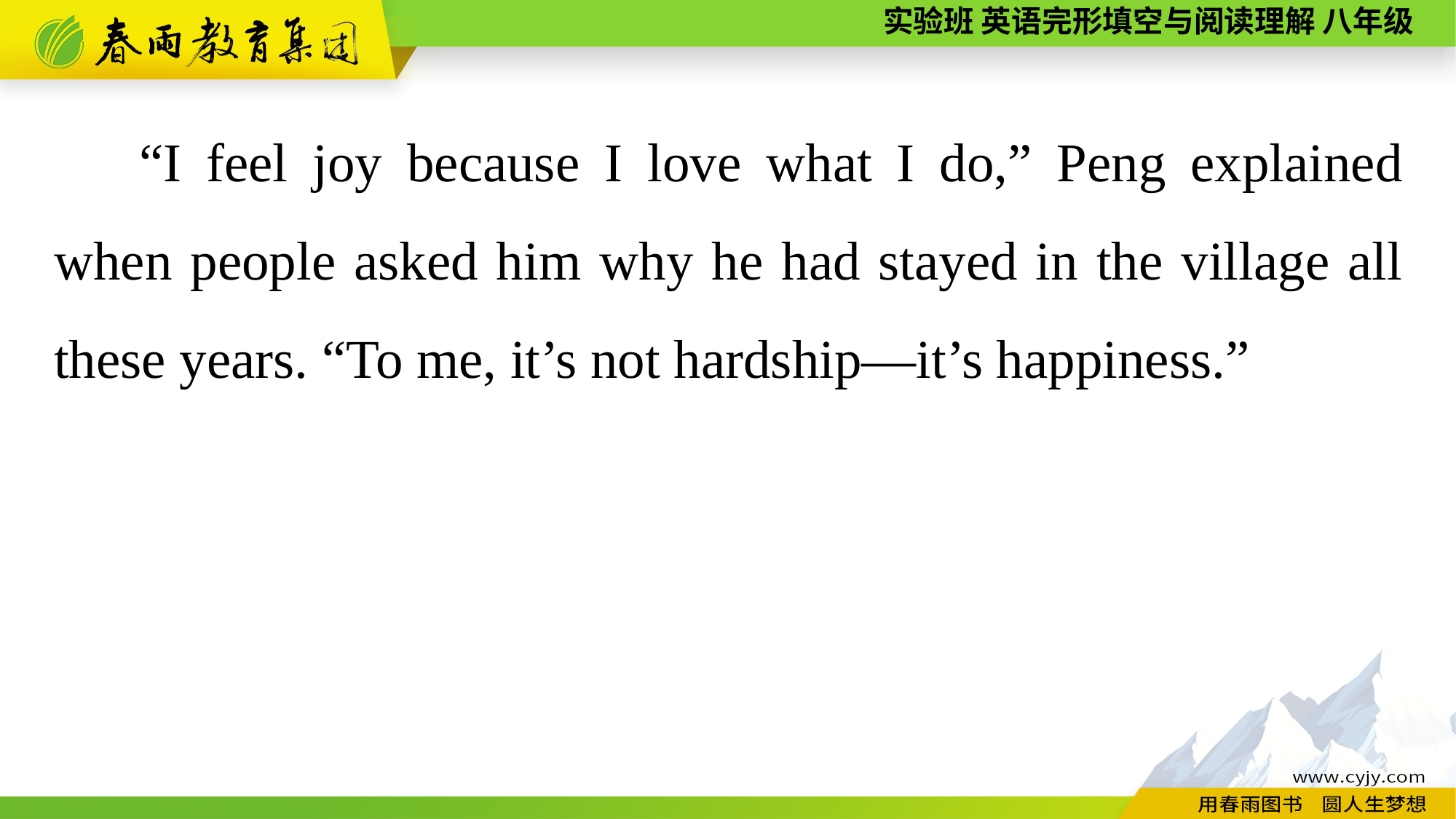

“I feel joy because I love what I do,” Peng explained when people asked him why he had stayed in the village all these years. “To me, it’s not hardship—it’s happiness.”